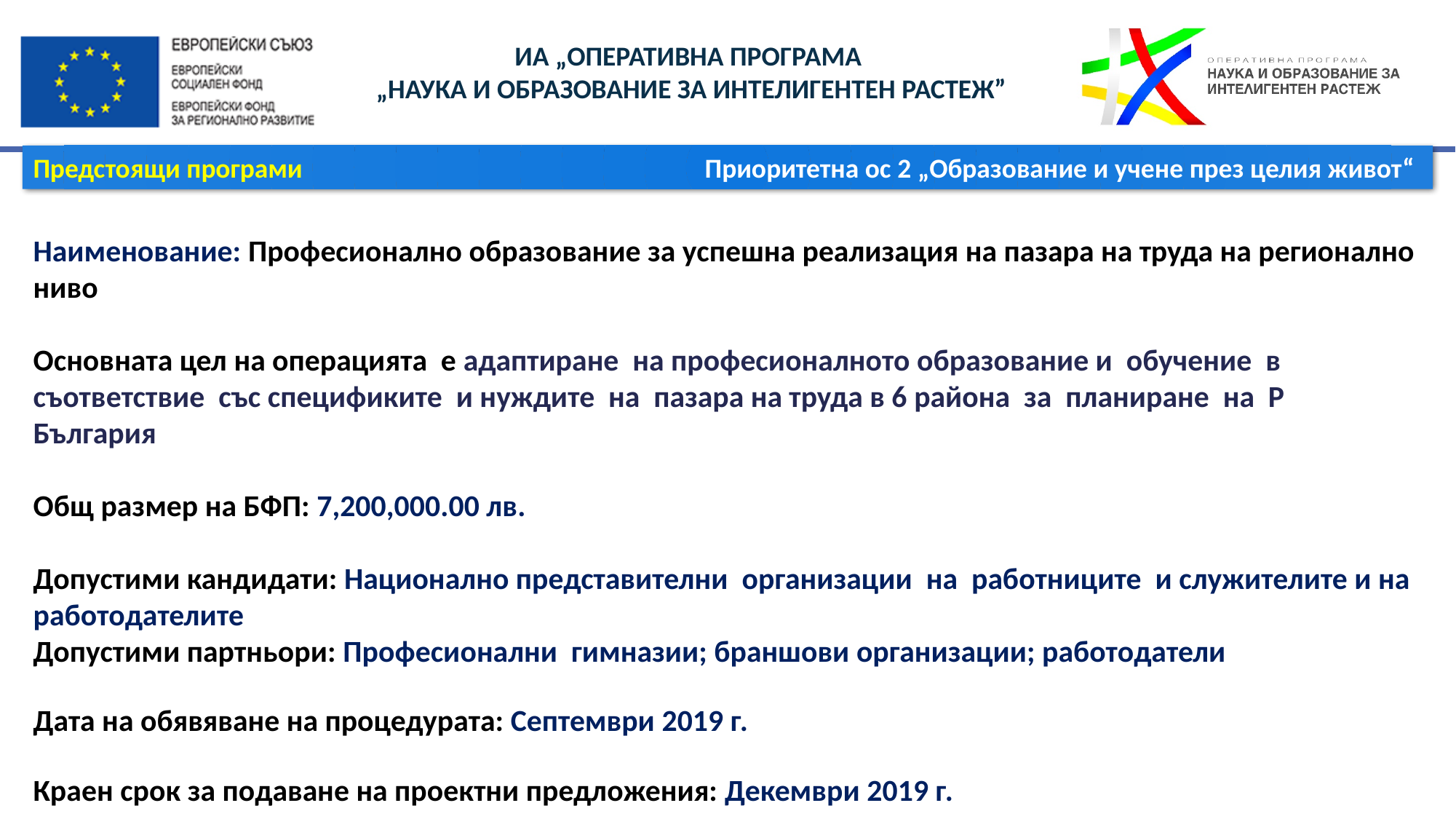

Предстоящи програми                                                                 Приоритетна ос 2 „Образование и учене през целия живот“
Наименование: Професионално образование за успешна реализация на пазара на труда на регионално ниво

Основната цел на операцията  е адаптиране  на професионалното образование и  обучение  в  съответствие  със спецификите  и нуждите  на  пазара на труда в 6 района  за  планиране  на  Р  България

Общ размер на БФП: 7,200,000.00 лв.

Допустими кандидати: Национално представителни  организации  на  работниците  и служителите и на работодателите
Допустими партньори: Професионални  гимназии; браншови организации; работодатели

Дата на обявяване на процедурата: Септември 2019 г.

Краен срок за подаване на проектни предложения: Декември 2019 г.